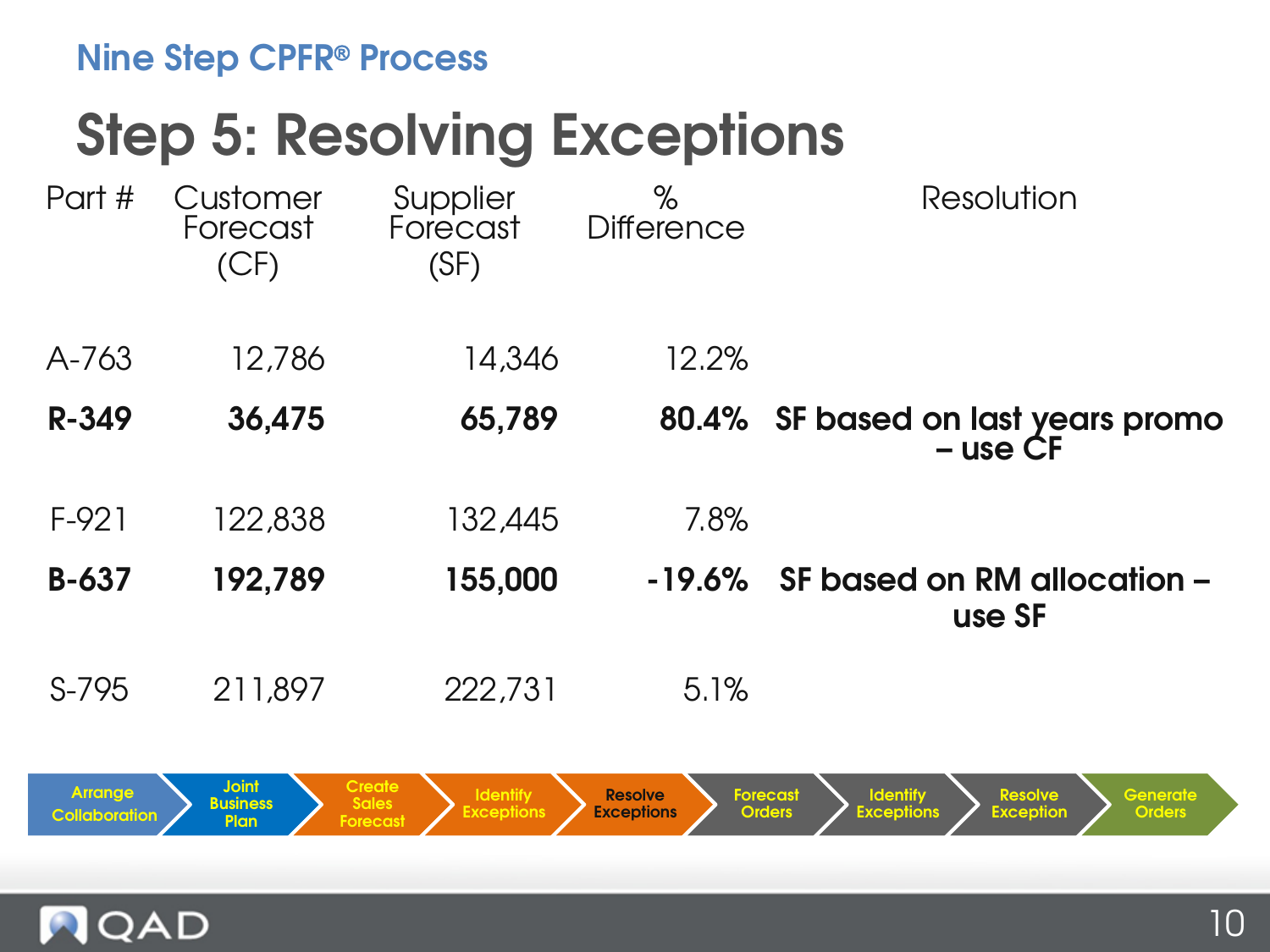

Nine Step CPFR® Process
# Step 5: Resolving Exceptions
| Part # | Customer Forecast (CF) | Supplier Forecast (SF) | % Difference | Resolution |
| --- | --- | --- | --- | --- |
| A-763 | 12,786 | 14,346 | 12.2% |  |
| R-349 | 36,475 | 65,789 | 80.4% | SF based on last years promo – use CF |
| F-921 | 122,838 | 132,445 | 7.8% |  |
| B-637 | 192,789 | 155,000 | -19.6% | SF based on RM allocation – use SF |
| S-795 | 211,897 | 222,731 | 5.1% |  |
Arrange
 Collaboration
Joint Business Plan
Create Sales Forecast
Identify Exceptions
Resolve Exceptions
Forecast Orders
Identify Exceptions
Resolve Exception
Generate Orders
10